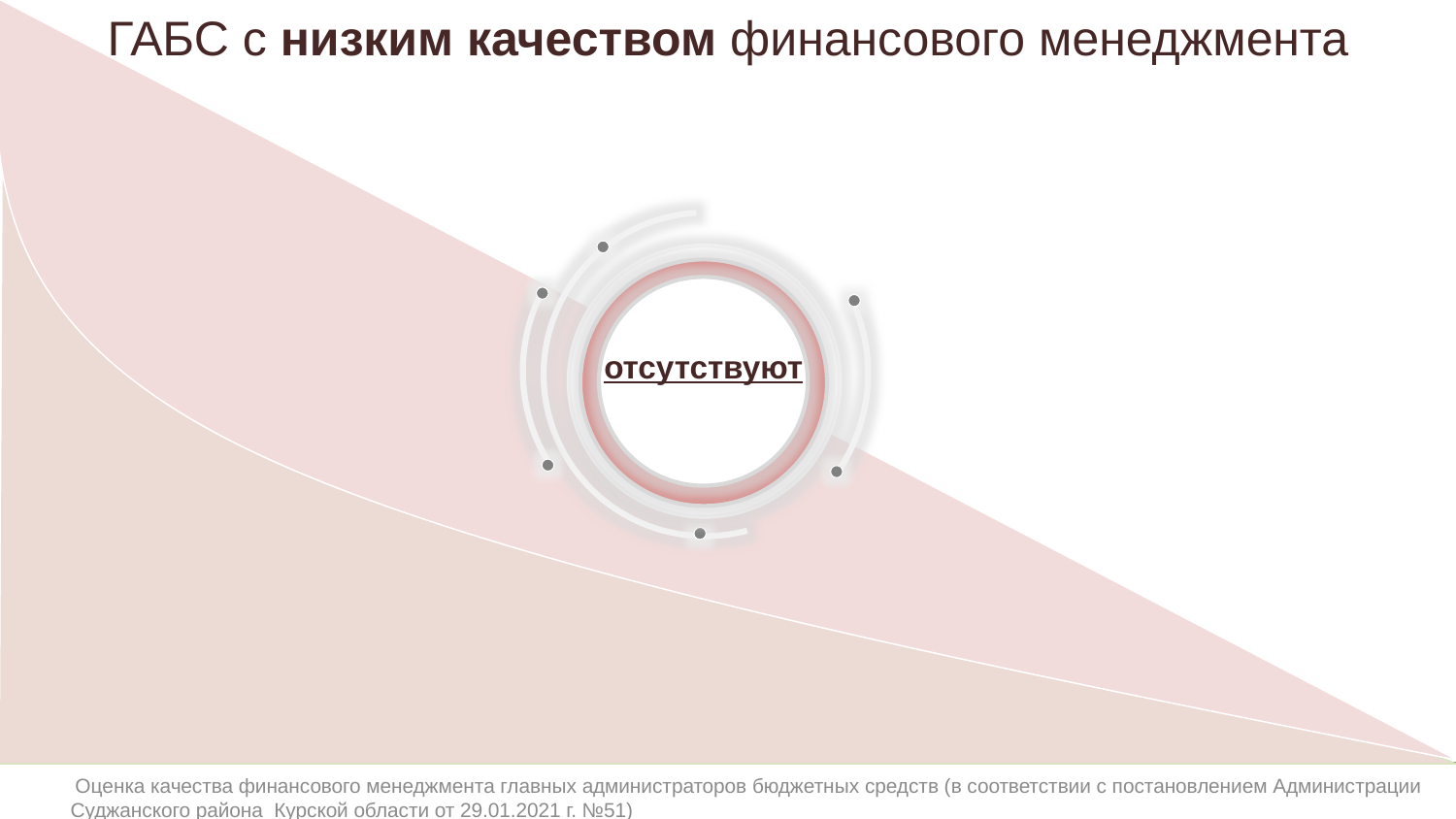

ГАБС с низким качеством финансового менеджмента

отсутствуют

 Оценка качества финансового менеджмента главных администраторов бюджетных средств (в соответствии с постановлением Администрации Суджанского района  Курской области от 29.01.2021 г. №51)